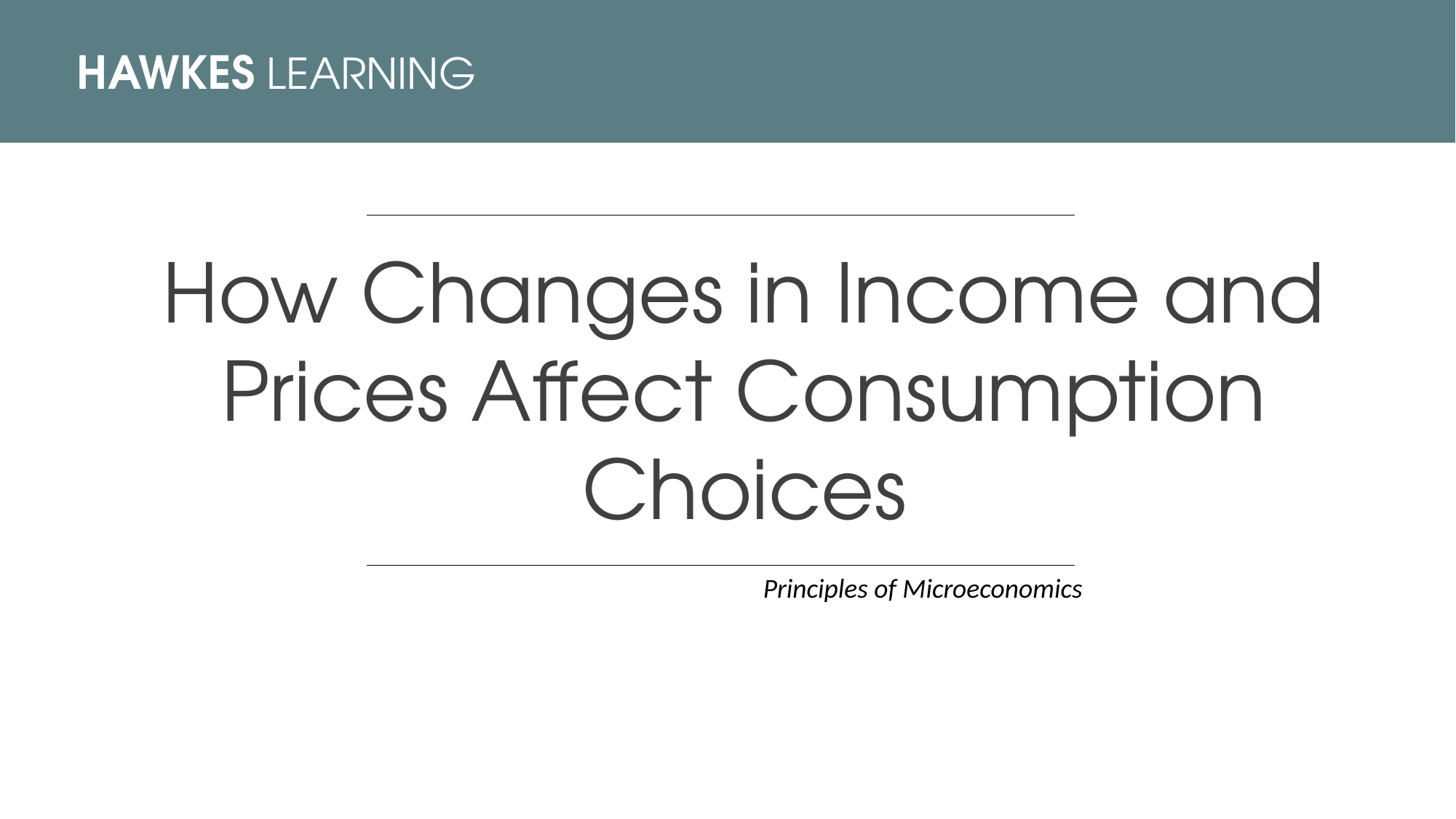

HAWKES LEARNING
How Changes in Income and Prices Affect Consumption Choices
Principles of Microeconomics